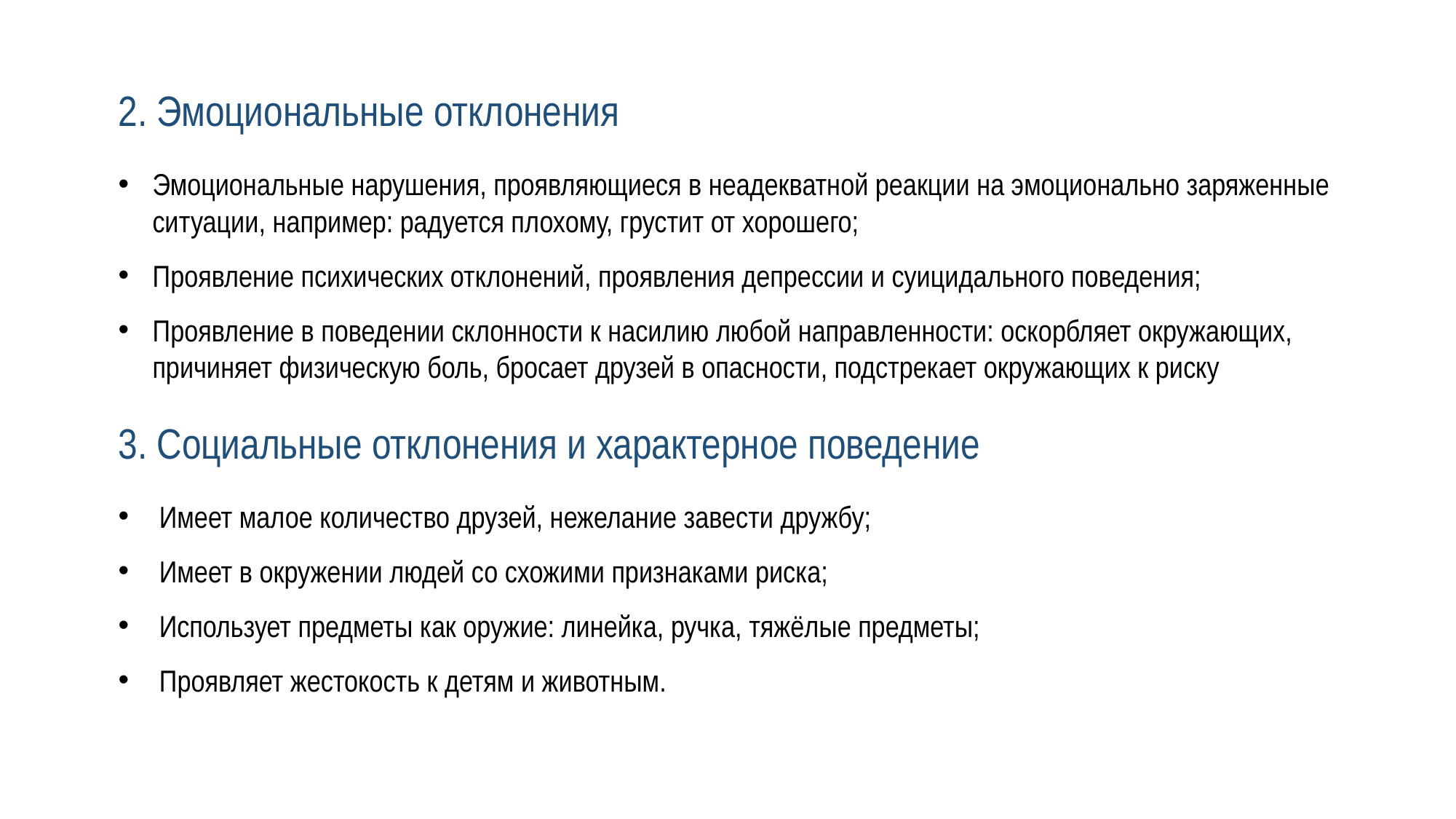

2. Эмоциональные отклонения
Эмоциональные нарушения, проявляющиеся в неадекватной реакции на эмоционально заряженные ситуации, например: радуется плохому, грустит от хорошего;
Проявление психических отклонений, проявления депрессии и суицидального поведения;
Проявление в поведении склонности к насилию любой направленности: оскорбляет окружающих, причиняет физическую боль, бросает друзей в опасности, подстрекает окружающих к риску
3. Социальные отклонения и характерное поведение
Имеет малое количество друзей, нежелание завести дружбу;
Имеет в окружении людей со схожими признаками риска;
Использует предметы как оружие: линейка, ручка, тяжёлые предметы;
Проявляет жестокость к детям и животным.